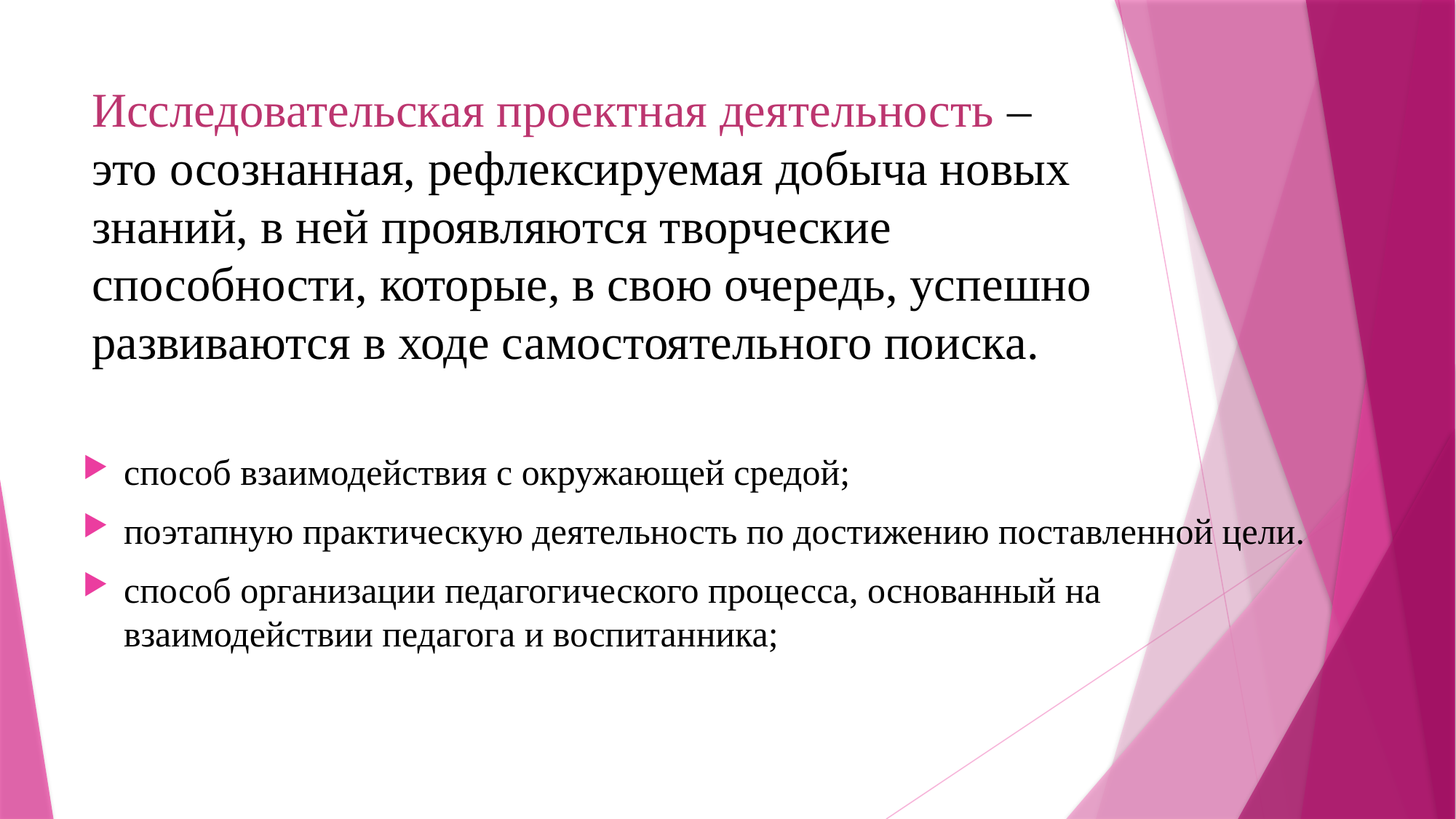

# Исследовательская проектная деятельность – это осознанная, рефлексируемая добыча новых знаний, в ней проявляются творческие способности, которые, в свою очередь, успешно развиваются в ходе самостоятельного поиска.

способ взаимодействия с окружающей средой;
поэтапную практическую деятельность по достижению поставленной цели.
способ организации педагогического процесса, основанный на взаимодействии педагога и воспитанника;